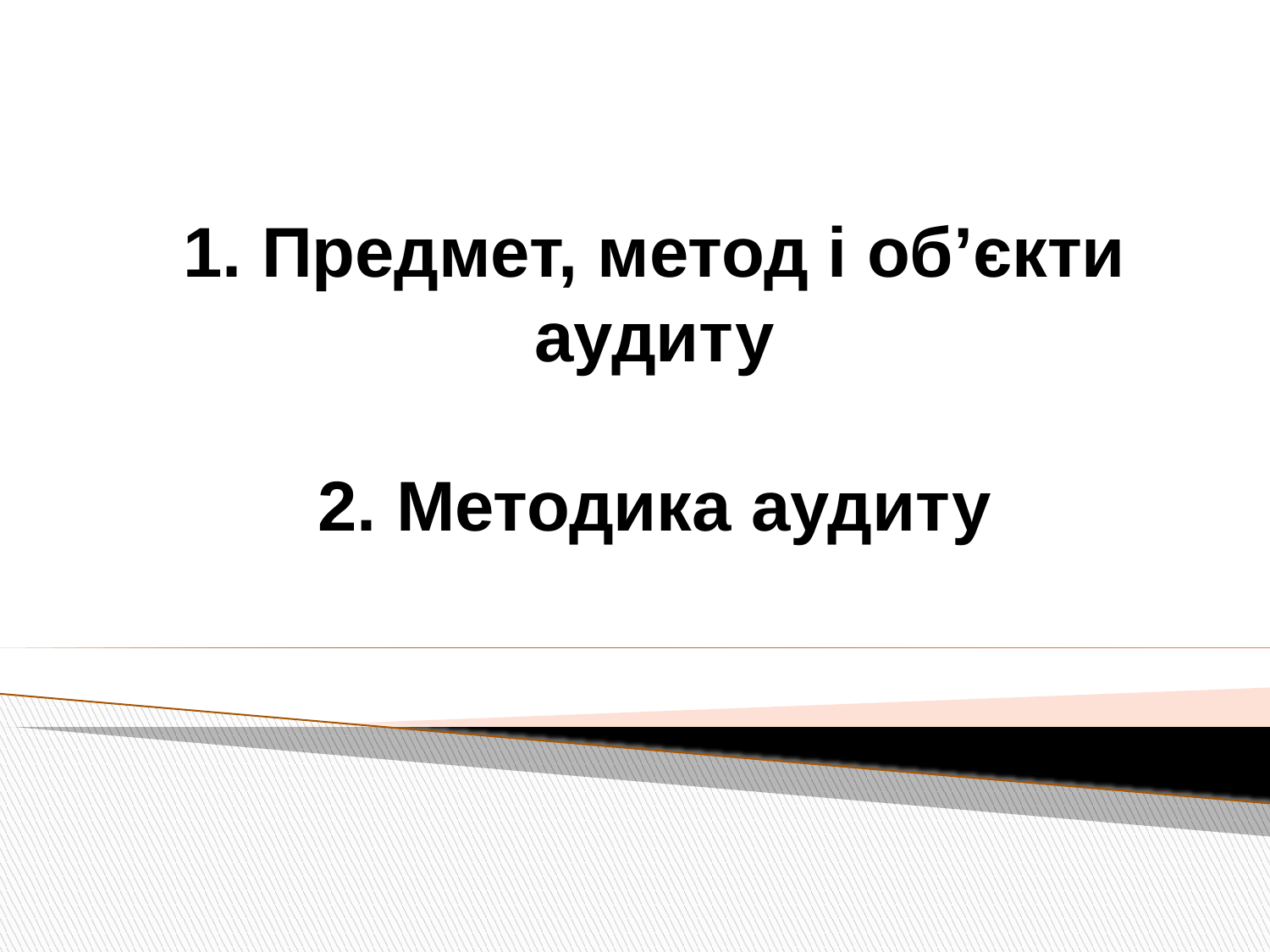

1. Предмет, метод і об’єкти аудиту

2. Методика аудиту